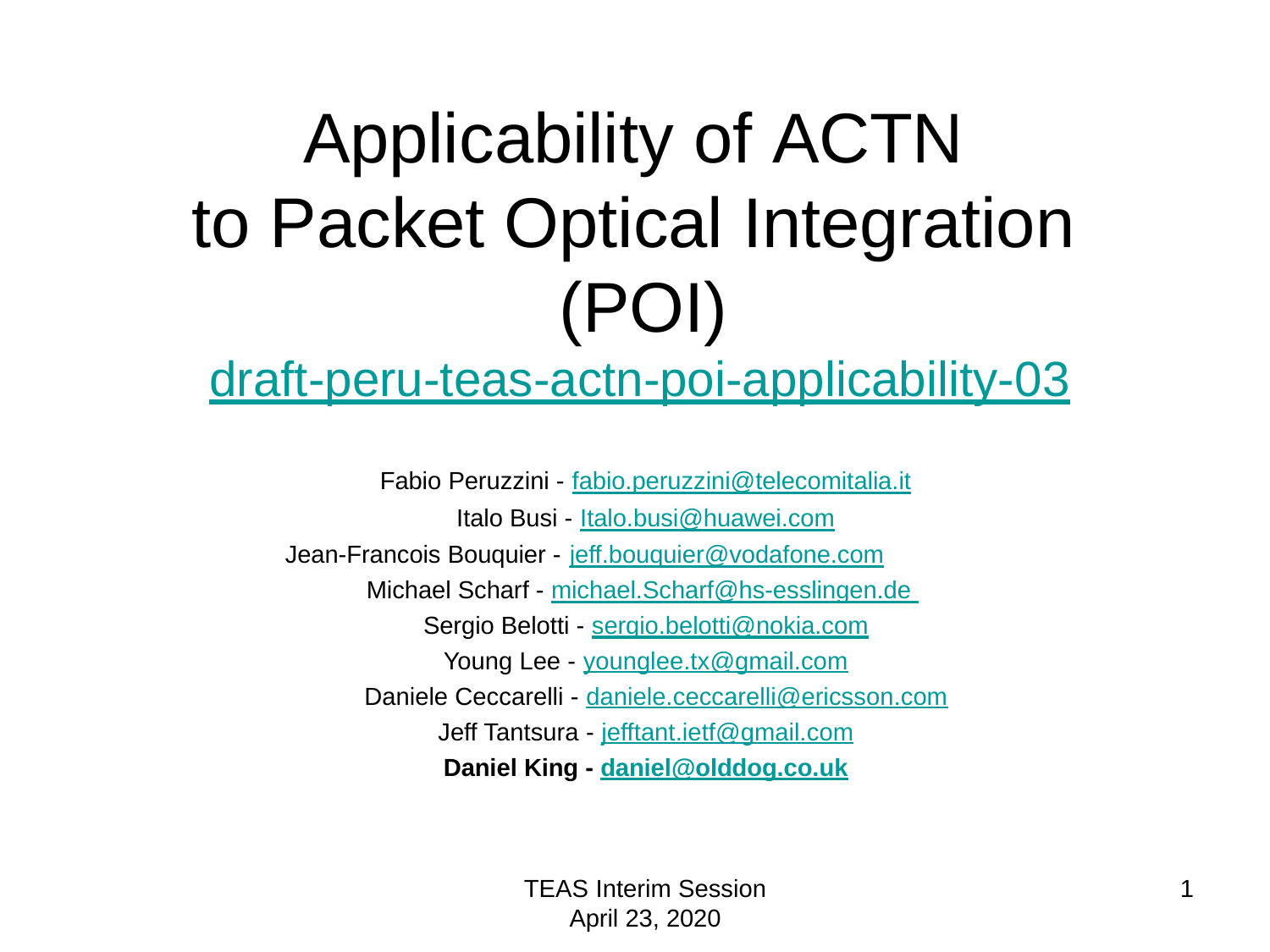

# Applicability of ACTN
to Packet Optical Integration  (POI)
draft-peru-teas-actn-poi-applicability-03
Fabio Peruzzini - fabio.peruzzini@telecomitalia.it
Italo Busi - Italo.busi@huawei.com
Jean-Francois Bouquier - jeff.bouquier@vodafone.com
Michael Scharf - michael.Scharf@hs-esslingen.de
Sergio Belotti - sergio.belotti@nokia.com
Young Lee - younglee.tx@gmail.com
   Daniele Ceccarelli - daniele.ceccarelli@ericsson.com
Jeff Tantsura - jefftant.ietf@gmail.com
Daniel King - daniel@olddog.co.uk

TEAS Interim Session
April 23, 2020
1